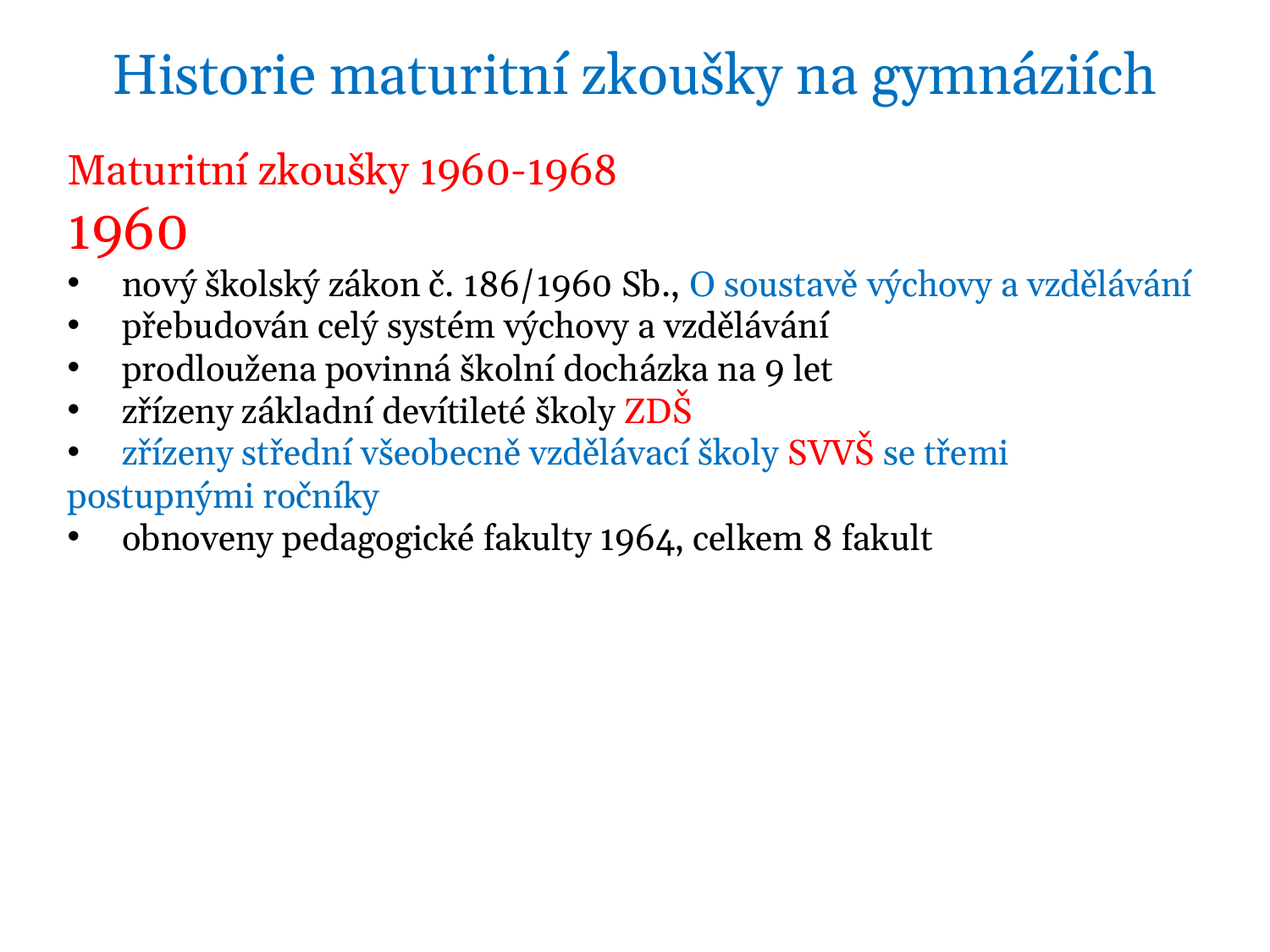

# Historie maturitní zkoušky na gymnáziích
Maturitní zkoušky 1960-1968
1960
     nový školský zákon č. 186/1960 Sb., O soustavě výchovy a vzdělávání
     přebudován celý systém výchovy a vzdělávání
     prodloužena povinná školní docházka na 9 let
     zřízeny základní devítileté školy ZDŠ
     zřízeny střední všeobecně vzdělávací školy SVVŠ se třemi 	postupnými ročníky
     obnoveny pedagogické fakulty 1964, celkem 8 fakult